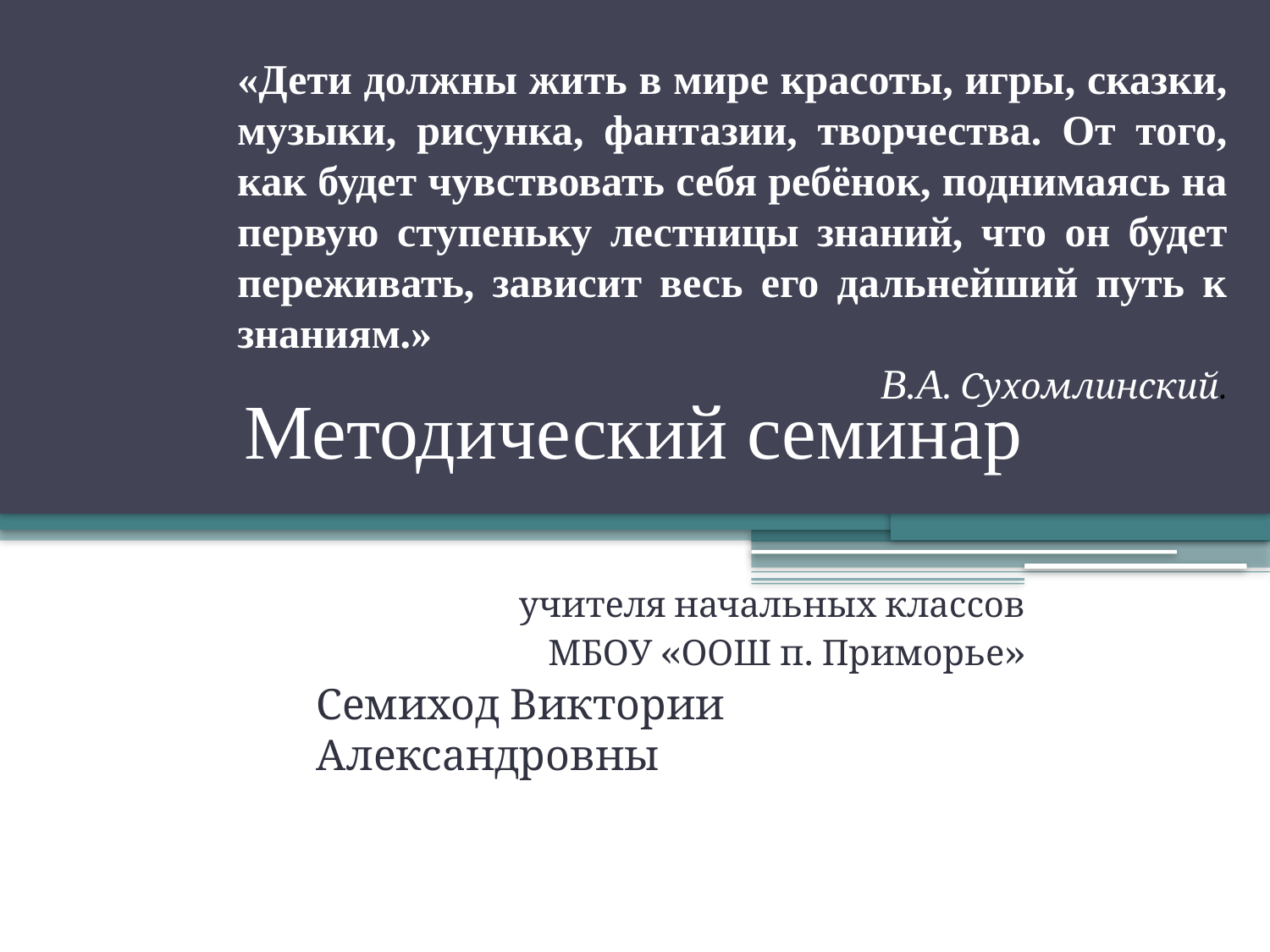

«Дети должны жить в мире красоты, игры, сказки, музыки, рисунка, фантазии, творчества. От того, как будет чувствовать себя ребёнок, поднимаясь на первую ступеньку лестницы знаний, что он будет переживать, зависит весь его дальнейший путь к знаниям.»
В.А. Сухомлинский.
# Методический семинар
    учителя начальных классов
     МБОУ «ООШ п. Приморье»
Семиход Виктории Александровны